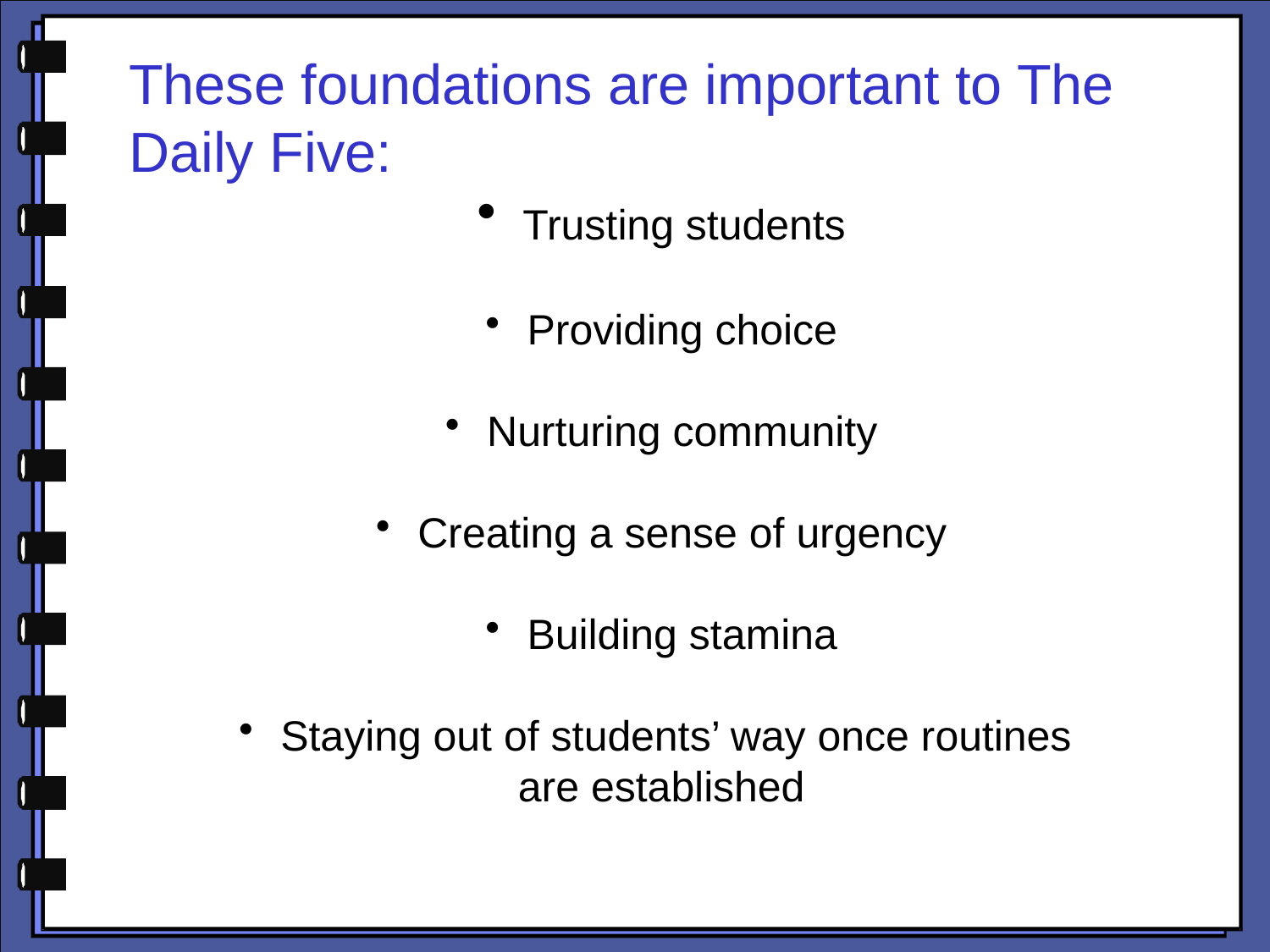

These foundations are important to The Daily Five:
 Trusting students

 Providing choice

 Nurturing community

 Creating a sense of urgency

 Building stamina

 Staying out of students’ way once routines
are established